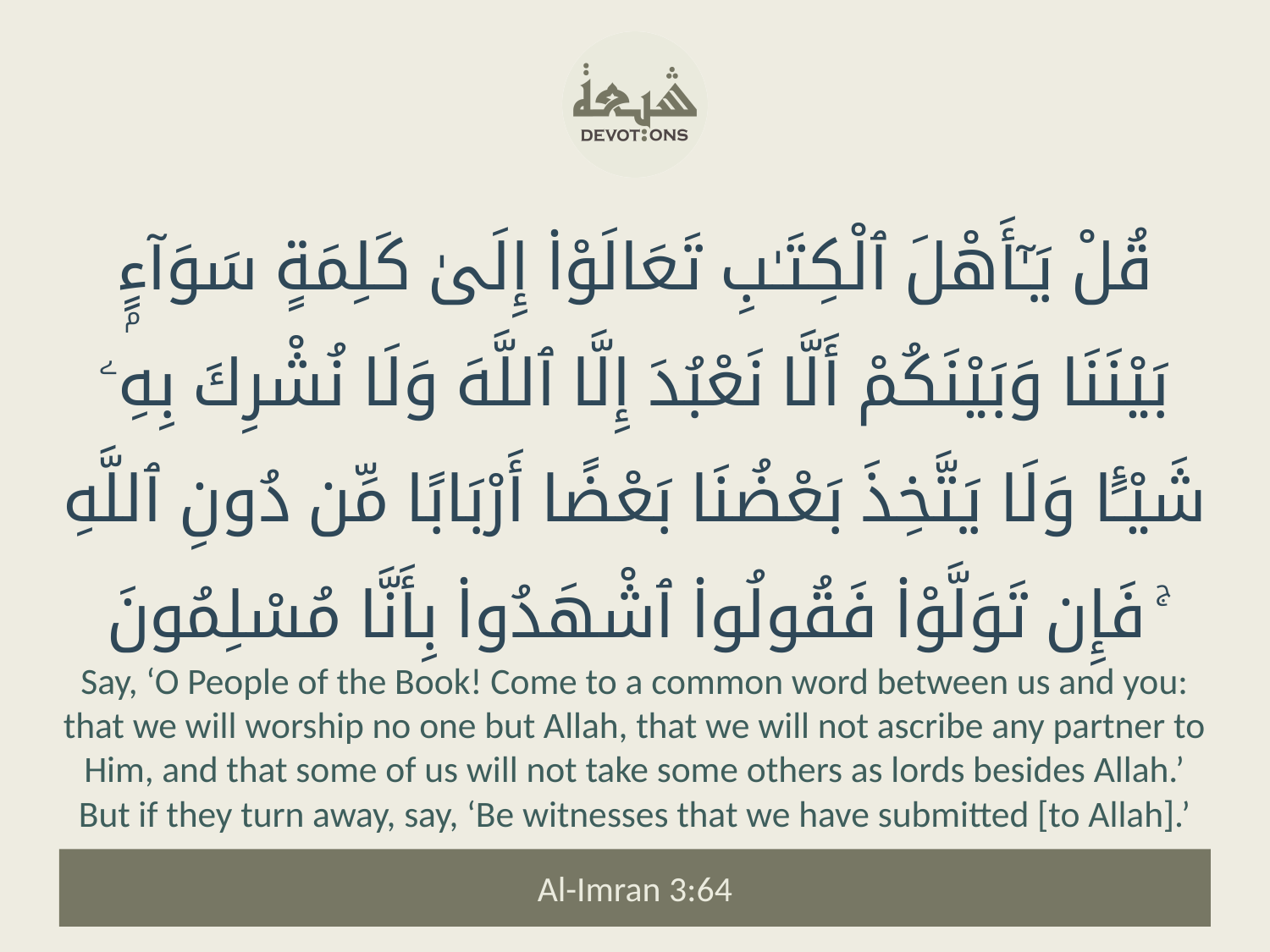

قُلْ يَـٰٓأَهْلَ ٱلْكِتَـٰبِ تَعَالَوْا۟ إِلَىٰ كَلِمَةٍ سَوَآءٍۭ بَيْنَنَا وَبَيْنَكُمْ أَلَّا نَعْبُدَ إِلَّا ٱللَّهَ وَلَا نُشْرِكَ بِهِۦ شَيْـًٔا وَلَا يَتَّخِذَ بَعْضُنَا بَعْضًا أَرْبَابًا مِّن دُونِ ٱللَّهِ ۚ فَإِن تَوَلَّوْا۟ فَقُولُوا۟ ٱشْهَدُوا۟ بِأَنَّا مُسْلِمُونَ
Say, ‘O People of the Book! Come to a common word between us and you: that we will worship no one but Allah, that we will not ascribe any partner to Him, and that some of us will not take some others as lords besides Allah.’ But if they turn away, say, ‘Be witnesses that we have submitted [to Allah].’
Al-Imran 3:64